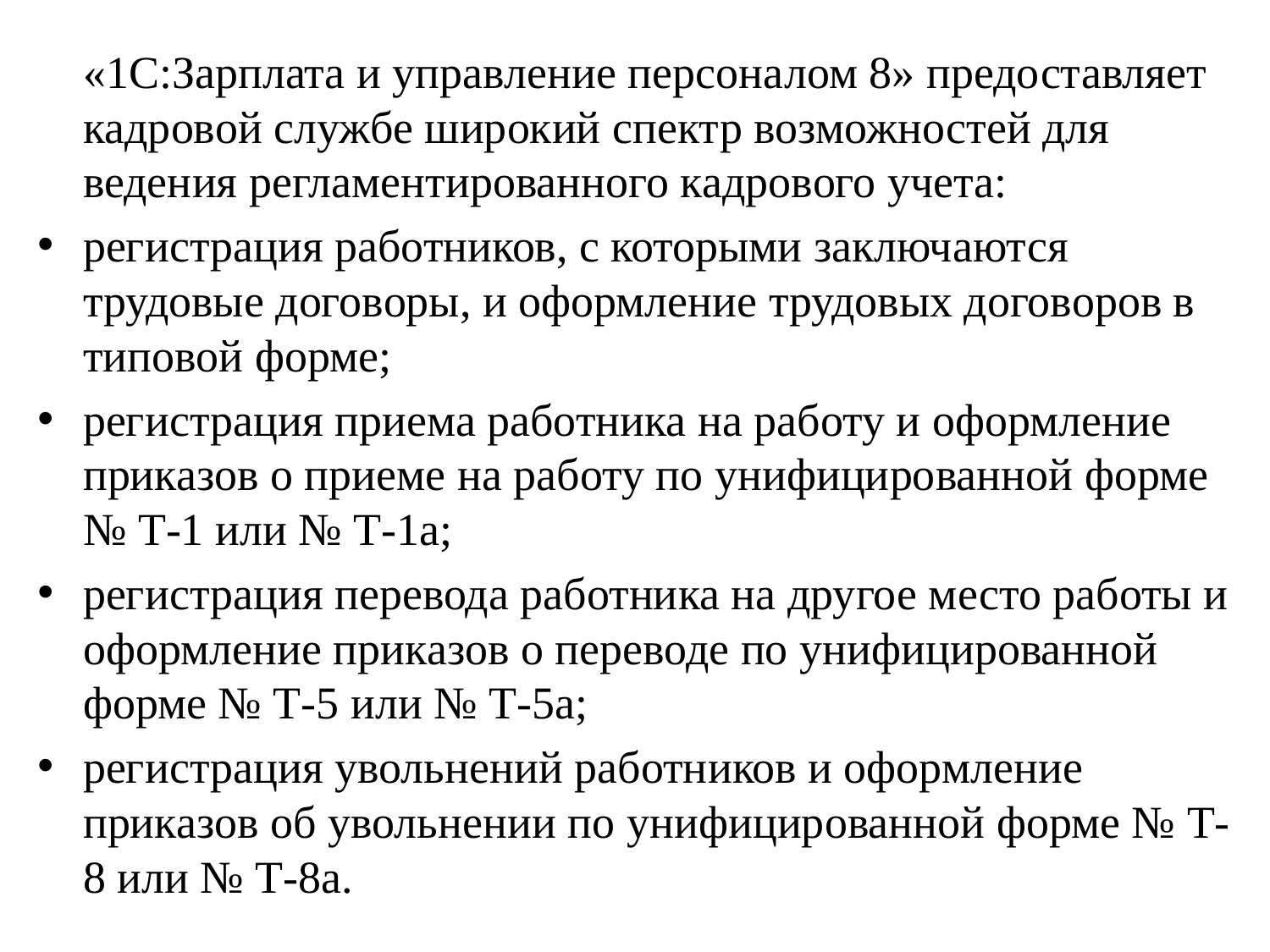

«1С:Зарплата и управление персоналом 8» предоставляет кадровой службе широкий спектр возможностей для ведения регламентированного кадрового учета:
регистрация работников, с которыми заключаются трудовые договоры, и оформление трудовых договоров в типовой форме;
регистрация приема работника на работу и оформление приказов о приеме на работу по унифицированной форме № Т-1 или № Т-1а;
регистрация перевода работника на другое место работы и оформление приказов о переводе по унифицированной форме № Т-5 или № Т-5а;
регистрация увольнений работников и оформление приказов об увольнении по унифицированной форме № Т-8 или № Т-8а.